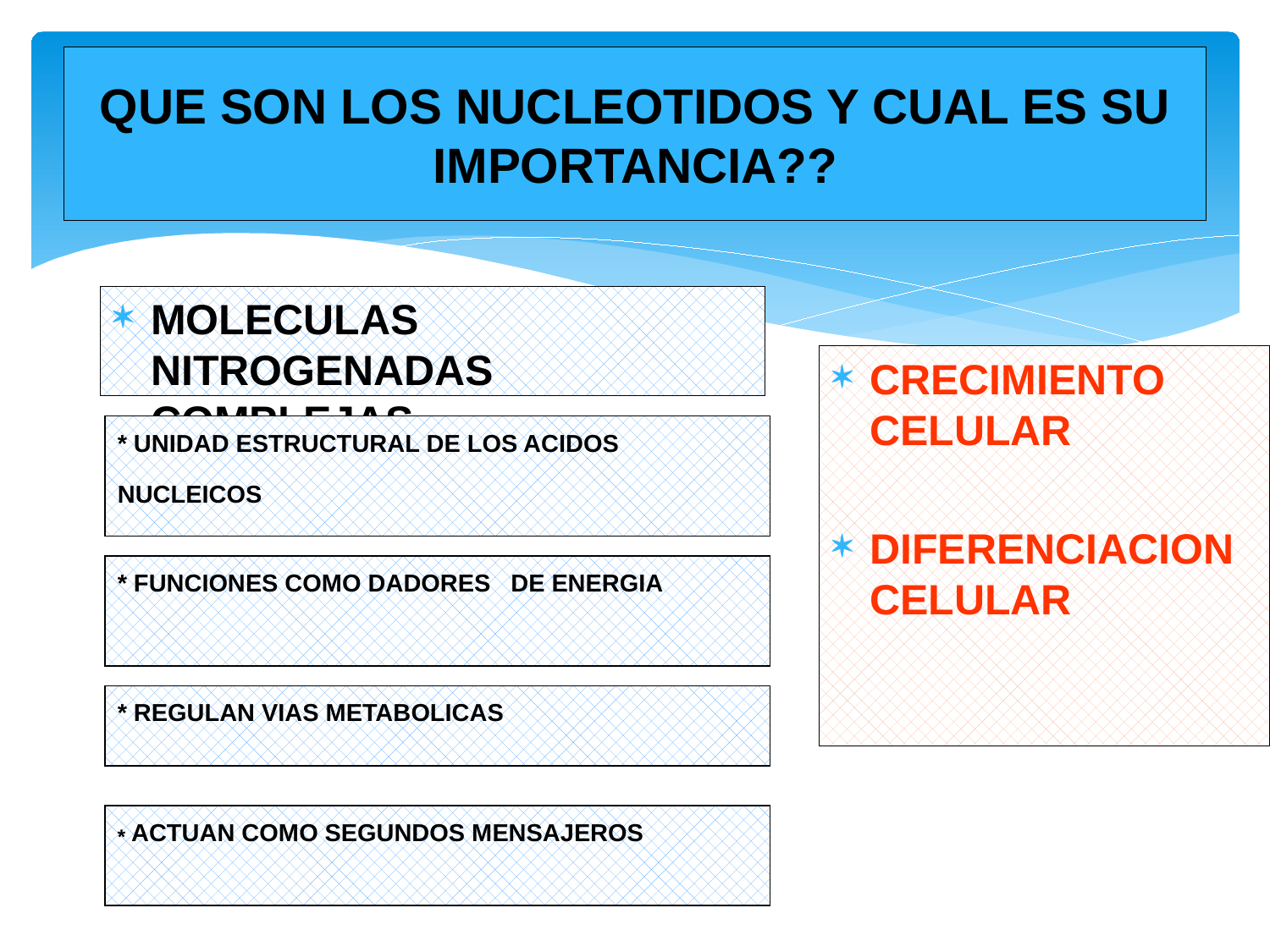

# QUE SON LOS NUCLEOTIDOS Y CUAL ES SU IMPORTANCIA??
MOLECULAS NITROGENADAS COMPLEJAS.
CRECIMIENTO CELULAR

DIFERENCIACION CELULAR
* UNIDAD ESTRUCTURAL DE LOS ACIDOS NUCLEICOS
* FUNCIONES COMO DADORES   DE ENERGIA
* REGULAN VIAS METABOLICAS
* ACTUAN COMO SEGUNDOS MENSAJEROS